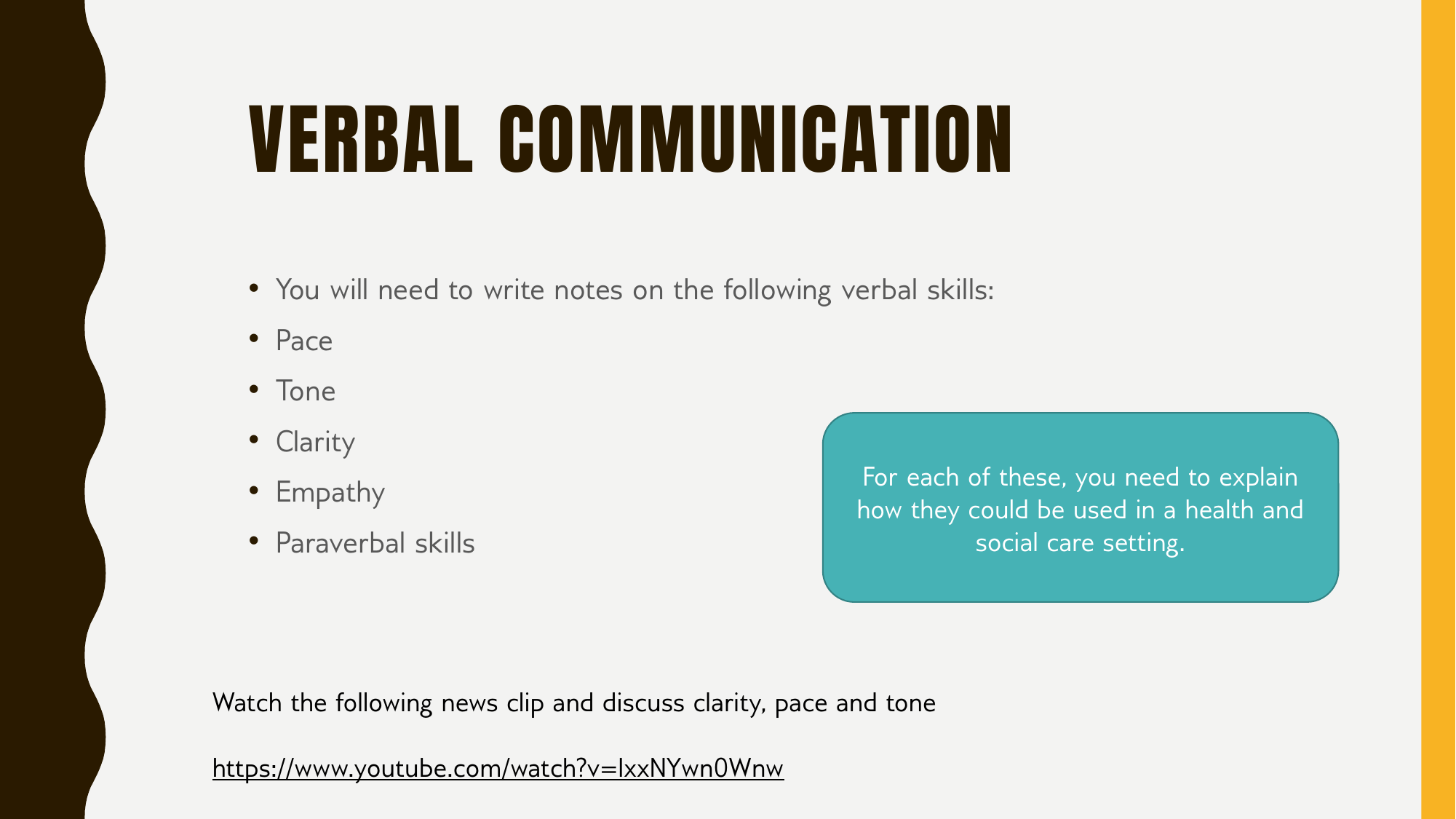

# Verbal Communication
You will need to write notes on the following verbal skills:
Pace
Tone
Clarity
Empathy
Paraverbal skills

For each of these, you need to explain how they could be used in a health and social care setting.
Watch the following news clip and discuss clarity, pace and tone

https://www.youtube.com/watch?v=IxxNYwn0Wnw